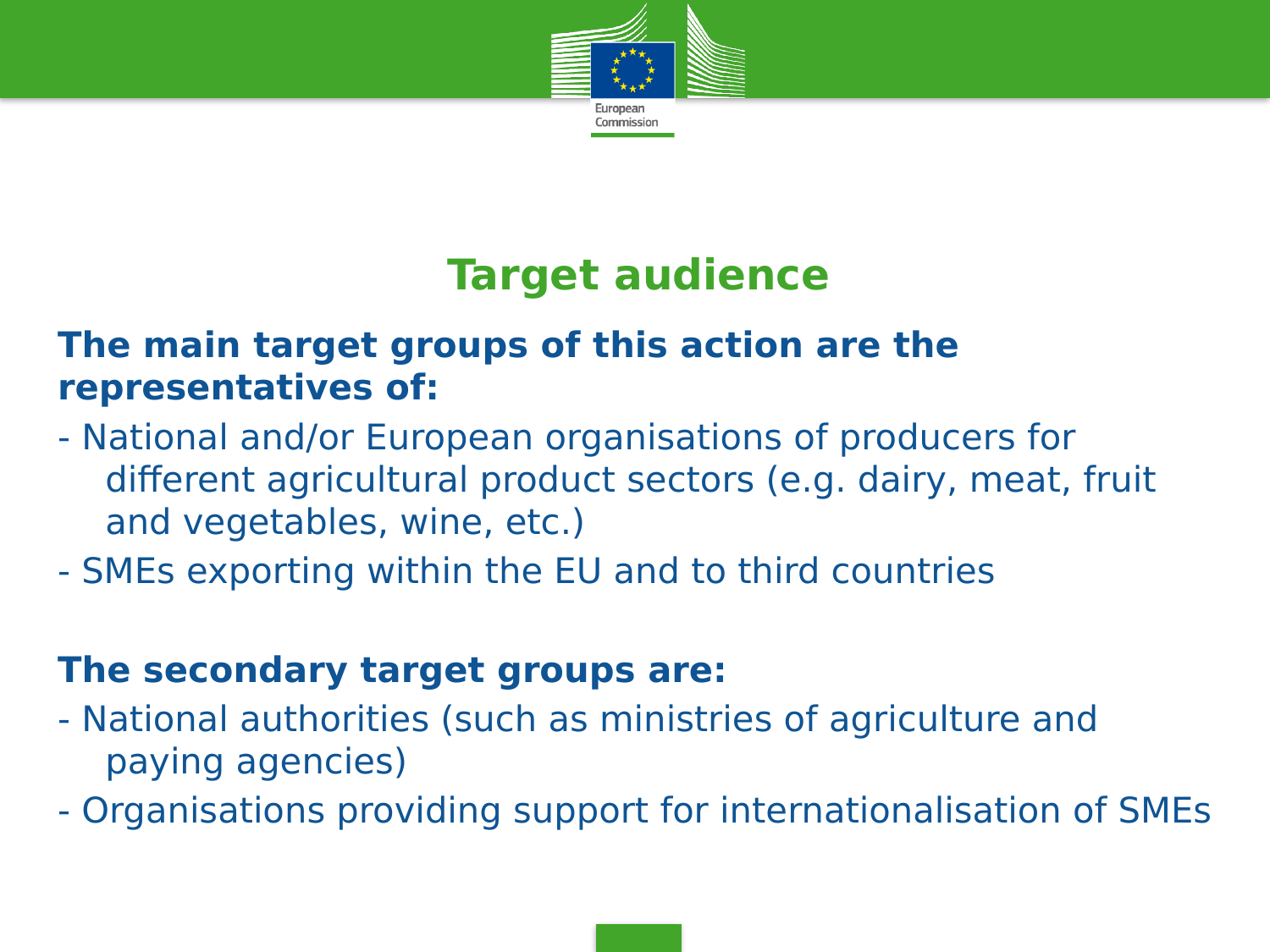

# Target audience
The main target groups of this action are the representatives of:
- National and/or European organisations of producers for different agricultural product sectors (e.g. dairy, meat, fruit and vegetables, wine, etc.)
- SMEs exporting within the EU and to third countries

The secondary target groups are:
- National authorities (such as ministries of agriculture and paying agencies)
- Organisations providing support for internationalisation of SMEs

10